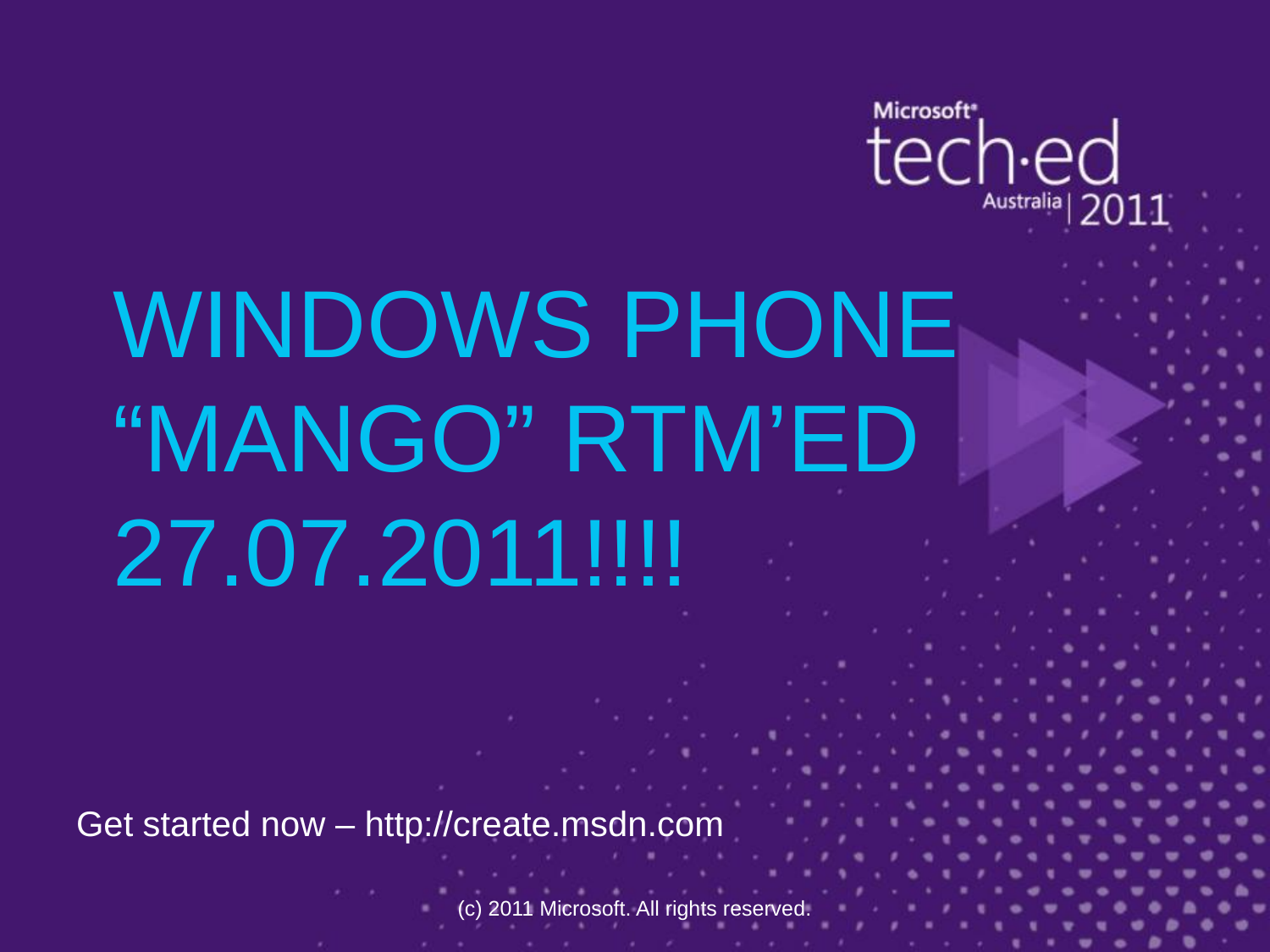

# Windows phone “mango” RTM’ed 27.07.2011!!!!
Get started now – http://create.msdn.com
(c) 2011 Microsoft. All rights reserved.